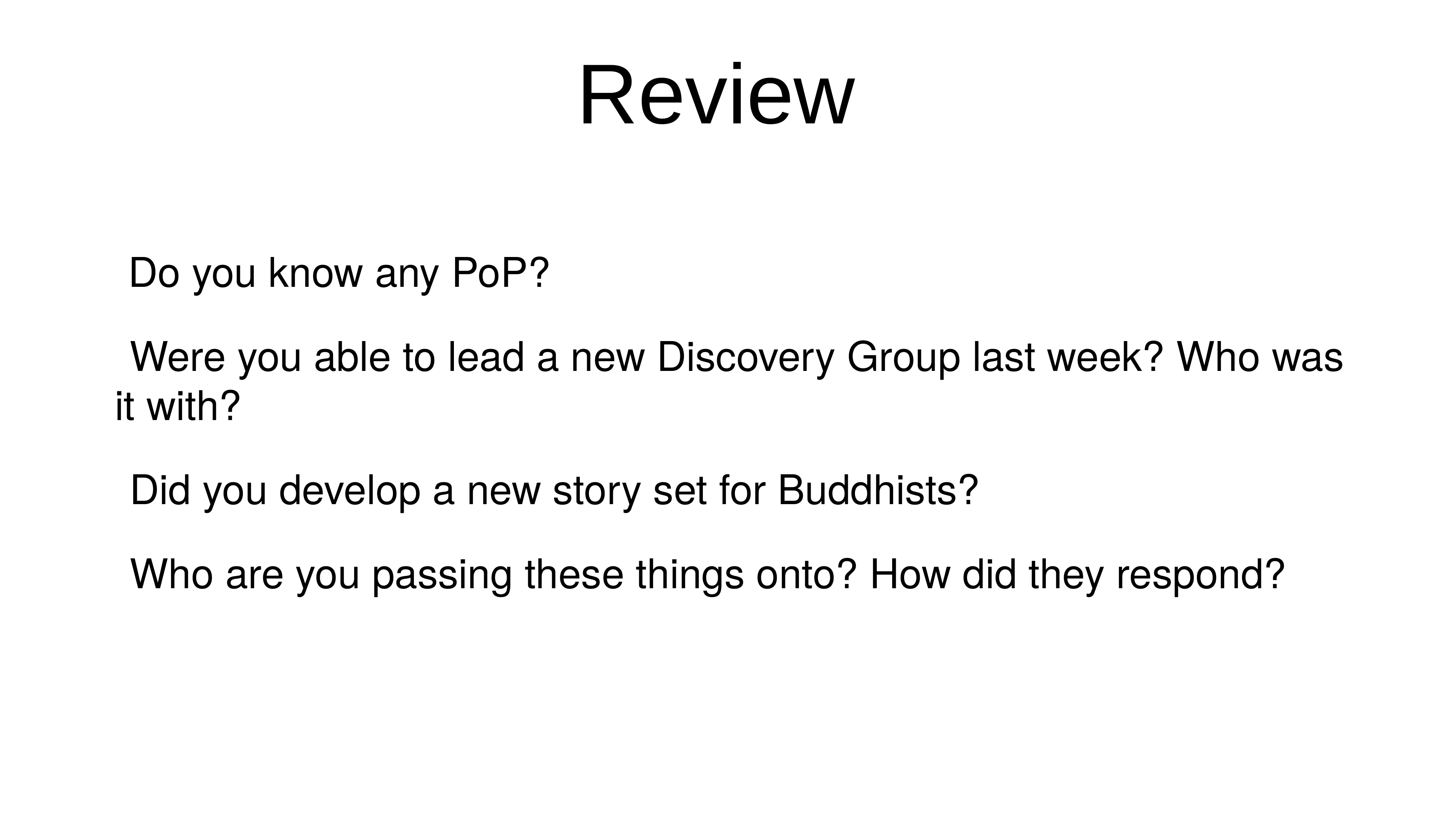

# Review
 Do you know any PoP?
 Were you able to lead a new Discovery Group last week? Who was it with?
 Did you develop a new story set for Buddhists?
 Who are you passing these things onto? How did they respond?